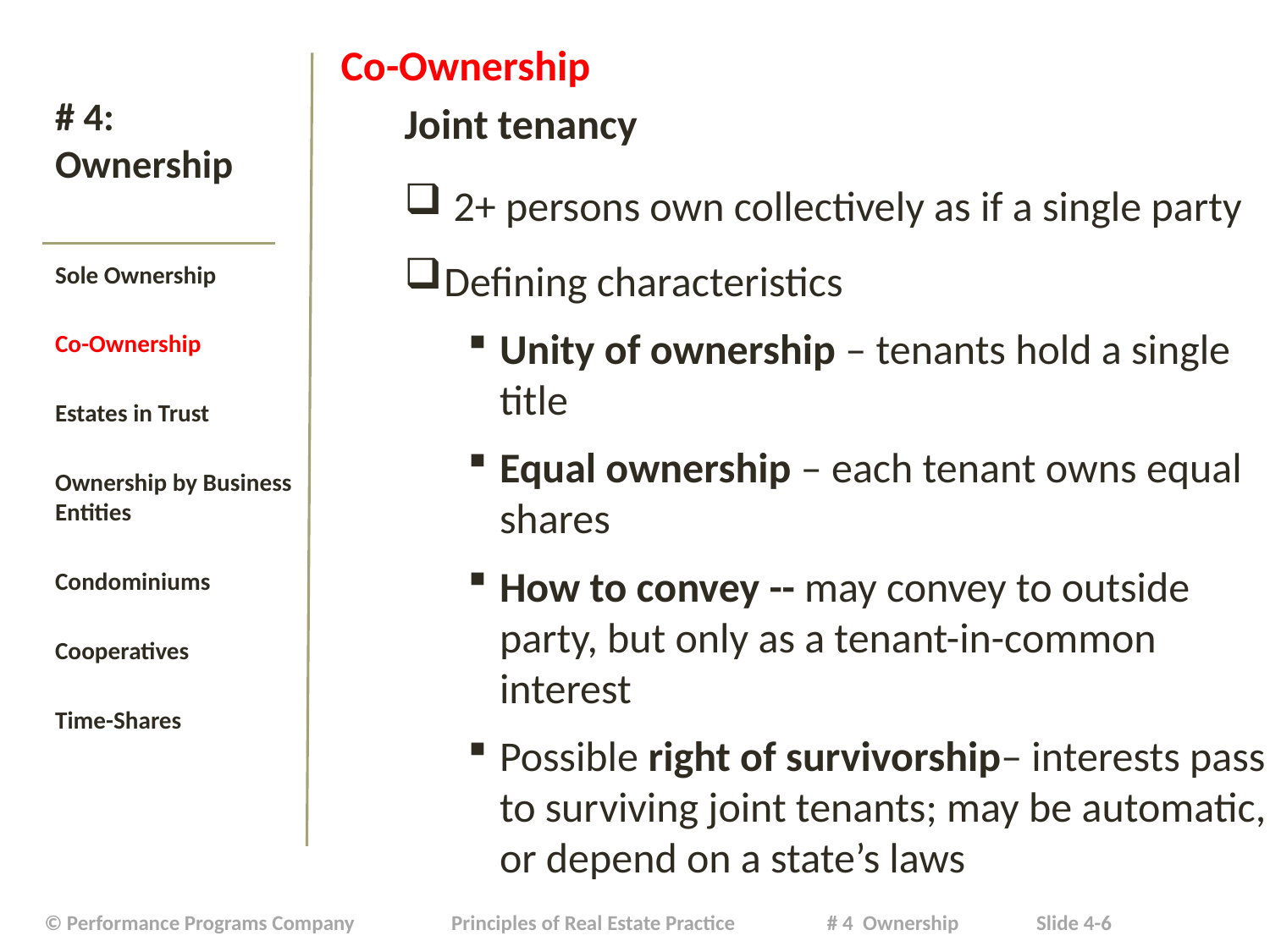

Co-Ownership
Joint tenancy
 2+ persons own collectively as if a single party
Defining characteristics
Unity of ownership – tenants hold a single title
Equal ownership – each tenant owns equal shares
How to convey -- may convey to outside party, but only as a tenant-in-common interest
Possible right of survivorship– interests pass to surviving joint tenants; may be automatic, or depend on a state’s laws
# # 4: Ownership

Sole Ownership

Co-Ownership

Estates in Trust

Ownership by Business Entities

Condominiums

Cooperatives

Time-Shares

| © Performance Programs Company Principles of Real Estate Practice # 4 Ownership Slide 4-6 |
| --- |